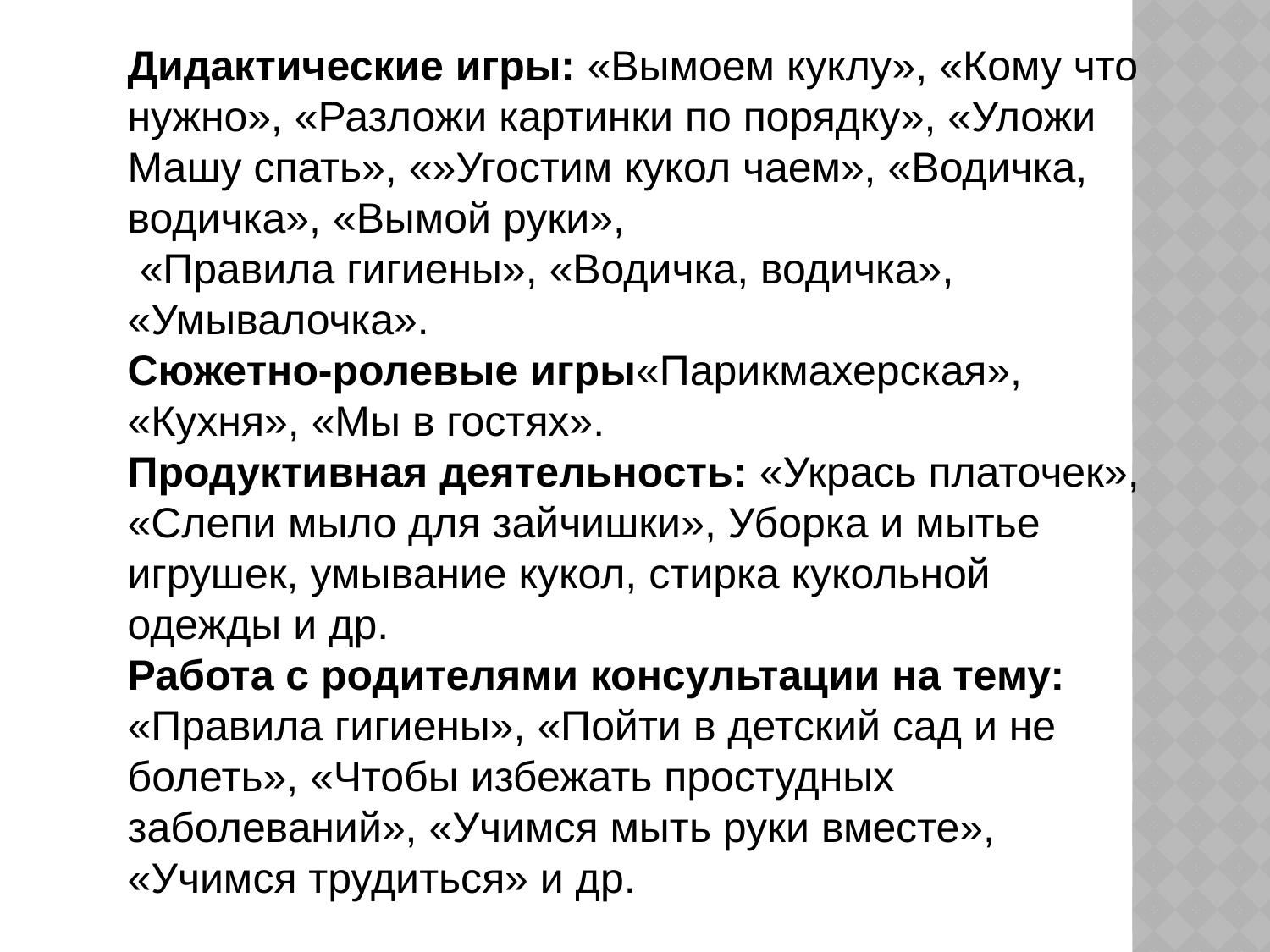

Дидактические игры: «Вымоем куклу», «Кому что нужно», «Разложи картинки по порядку», «Уложи Машу спать», «»Угостим кукол чаем», «Водичка, водичка», «Вымой руки»,
 «Правила гигиены», «Водичка, водичка», «Умывалочка».
Сюжетно-ролевые игры«Парикмахерская», «Кухня», «Мы в гостях».
Продуктивная деятельность: «Укрась платочек», «Слепи мыло для зайчишки», Уборка и мытье игрушек, умывание кукол, стирка кукольной одежды и др.
Работа с родителями консультации на тему:
«Правила гигиены», «Пойти в детский сад и не болеть», «Чтобы избежать простудных заболеваний», «Учимся мыть руки вместе», «Учимся трудиться» и др.